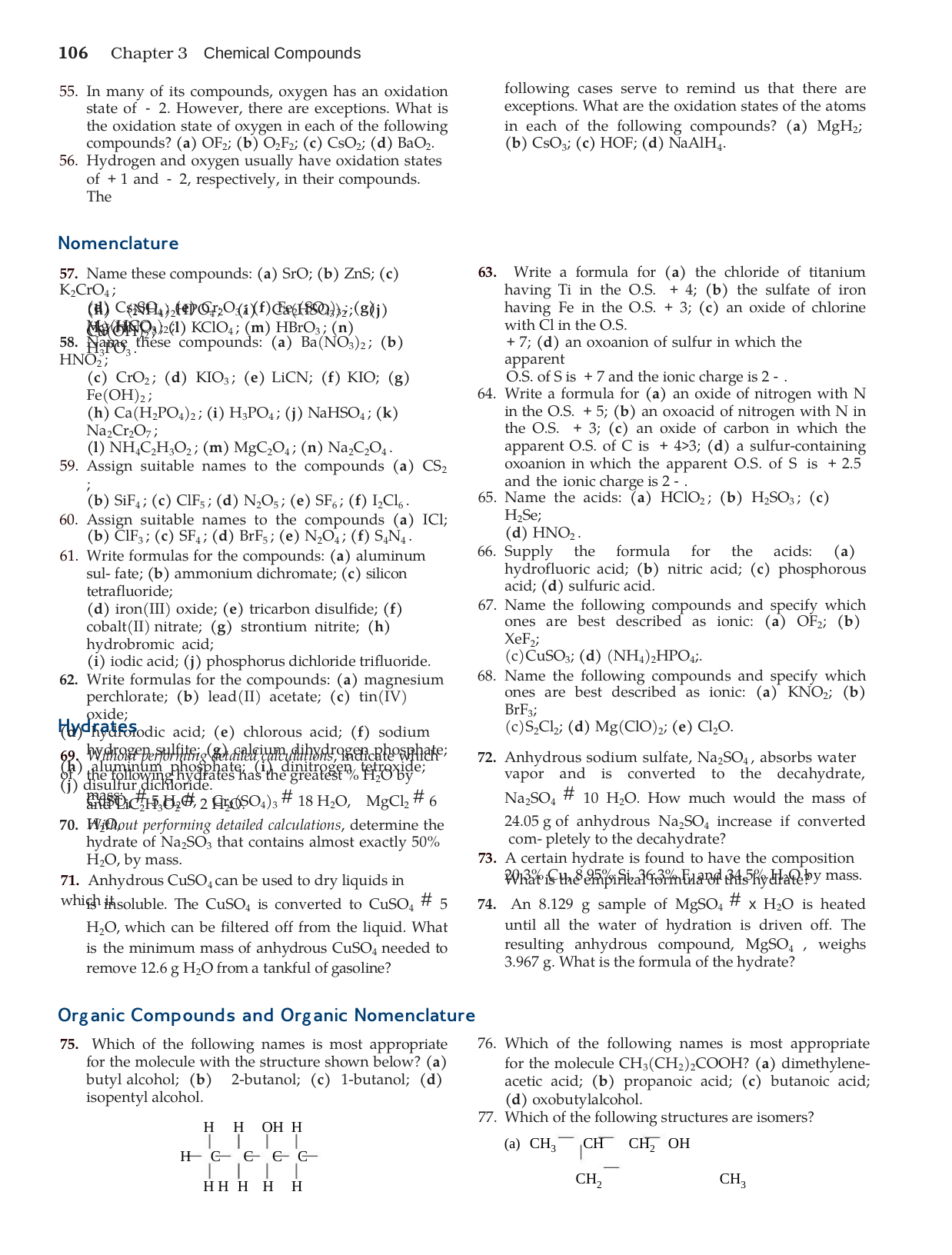

106	Chapter 3	Chemical Compounds

In many of its compounds, oxygen has an oxidation state of  - 2. However, there are exceptions. What is the oxidation state of oxygen in each of the following compounds? (a) OF2; (b) O2F2; (c) CsO2; (d) BaO2.
Hydrogen and oxygen usually have oxidation states
of  + 1 and  - 2, respectively, in their compounds. The
following  cases  serve  to  remind  us  that  there  are exceptions. What are the oxidation states of the atoms in  each  of  the  following  compounds?  (a)  MgH2;
(b) CsO3; (c) HOF; (d) NaAlH4.
Nomenclature
57.  Name these compounds: (a) SrO; (b) ZnS; (c) K2CrO4 ;
(d) Cs2SO4 ; (e) Cr2O3 ; (f) Fe2(SO4)3 ; (g) Mg(HCO3)2 ;
63.  Write a formula for (a) the chloride of titanium having Ti in the O.S.  + 4; (b) the sulfate of iron having Fe in the O.S. + 3; (c) an oxide of chlorine with Cl in the O.S.
+ 7; (d) an oxoanion of sulfur in which the apparent
O.S. of S is  + 7 and the ionic charge is 2 -.
Write a formula for (a) an oxide of nitrogen with N in the O.S.  + 5; (b) an oxoacid of nitrogen with N in the O.S.  + 3; (c) an oxide of carbon in which the apparent O.S. of C is  + 4>3; (d) a sulfur-containing oxoanion in which the apparent O.S. of S  is  + 2.5  and the ionic charge is 2 -.
Name  the  acids:  (a)  HClO2 ;  (b)  H2SO3 ;  (c)  H2Se;
(d) HNO2 .
Supply  the  formula  for  the  acids:  (a)  hydrofluoric acid; (b) nitric acid; (c) phosphorous acid; (d) sulfuric acid.
Name the following compounds and specify which ones  are  best  described  as  ionic:  (a)  OF2;  (b)  XeF2;
CuSO3; (d) (NH4)2HPO4;.
Name the following compounds and specify which ones are best described as ionic: (a) KNO2; (b) BrF3;
S2Cl2; (d) Mg(ClO)2; (e) Cl2O.
(h)    (NH4)2HPO4 ;    (i)    Ca(HSO3)2 ;    (j)    Cu(OH)2 ;
(k) HNO3 ; (l) KClO4 ; (m) HBrO3 ; (n) H3PO3 .
58.  Name  these  compounds:  (a)  Ba(NO3)2 ;  (b)  HNO2 ;
(c)  CrO2 ;  (d)  KIO3 ;  (e) LiCN;  (f) KIO;  (g)  Fe(OH)2 ;
(h) Ca(H2PO4)2 ; (i) H3PO4 ; (j) NaHSO4 ; (k) Na2Cr2O7 ;
(l) NH4C2H3O2 ; (m) MgC2O4 ; (n) Na2C2O4 .
Assign  suitable  names  to  the  compounds  (a)  CS2 ;
(b) SiF4 ; (c) ClF5 ; (d) N2O5 ; (e) SF6 ; (f) I2Cl6 .
Assign  suitable  names  to  the  compounds  (a)  ICl;
(b) ClF3 ; (c) SF4 ; (d) BrF5 ; (e) N2O4 ; (f) S4N4 .
Write formulas for the compounds: (a) aluminum sul- fate; (b) ammonium dichromate; (c) silicon tetrafluoride;
(d) iron(III) oxide; (e) tricarbon disulfide; (f) cobalt(II) nitrate;  (g)  strontium  nitrite;  (h)  hydrobromic  acid;
(i) iodic acid; (j) phosphorus dichloride trifluoride.
62.  Write formulas for the compounds: (a) magnesium perchlorate;  (b)  lead(II)  acetate;  (c)  tin(IV)  oxide;
(d)  hydroiodic  acid;  (e)  chlorous  acid;  (f)  sodium hydrogen sulfite; (g) calcium dihydrogen phosphate;
(h)  aluminum  phosphate;  (i)  dinitrogen  tetroxide;
(j) disulfur dichloride.
Hydrates
69.  Without performing detailed calculations, indicate which of
72.  Anhydrous sodium sulfate, Na2SO4 , absorbs water
the following hydrates has the greatest % H2O by mass:
vapor    and    is    converted    to    the    decahydrate,
CuSO4 # 5 H2O,    Cr2(SO4)3 # 18 H2O,    MgCl2 # 6 H2O,
Na2SO4 # 10 H2O. How much would the mass of 24.05 g of  anhydrous  Na2SO4   increase  if  converted  com- pletely to the decahydrate?
73.  A certain hydrate is found to have the composition 20.3% Cu, 8.95% Si, 36.3% F, and 34.5% H2O by mass.
and LiC2H3O2 # 2 H2O.
70.  Without performing detailed calculations, determine the
hydrate of Na2SO3  that contains almost exactly 50% H2O, by mass.
71.  Anhydrous CuSO4 can be used to dry liquids in which it
What is the empirical formula of this hydrate?
is insoluble. The CuSO4 is converted to CuSO4 # 5 H2O, which can be filtered off from the liquid. What is the minimum mass of anhydrous CuSO4 needed to remove 12.6 g H2O from a tankful of gasoline?
74.  An 8.129 g sample of MgSO4 # x H2O is heated until all the water of hydration is driven off. The resulting anhydrous compound, MgSO4 , weighs 3.967 g. What is the formula of the hydrate?
Organic Compounds and Organic Nomenclature
75.  Which of the following names is most appropriate for the molecule with the structure shown below? (a) butyl alcohol;  (b)    2-butanol;  (c)  1-butanol;  (d)  isopentyl alcohol.
Which  of  the  following  names  is  most  appropriate for the molecule CH3(CH2)2COOH? (a) dimethylene- acetic  acid;  (b)  propanoic  acid;  (c)  butanoic  acid;
(d) oxobutylalcohol.
Which of the following structures are isomers?
CH3	CH	CH2	OH
CH2	CH3
H	H	OH  H
H	C	 C	 C	C	H H	 H	H	H